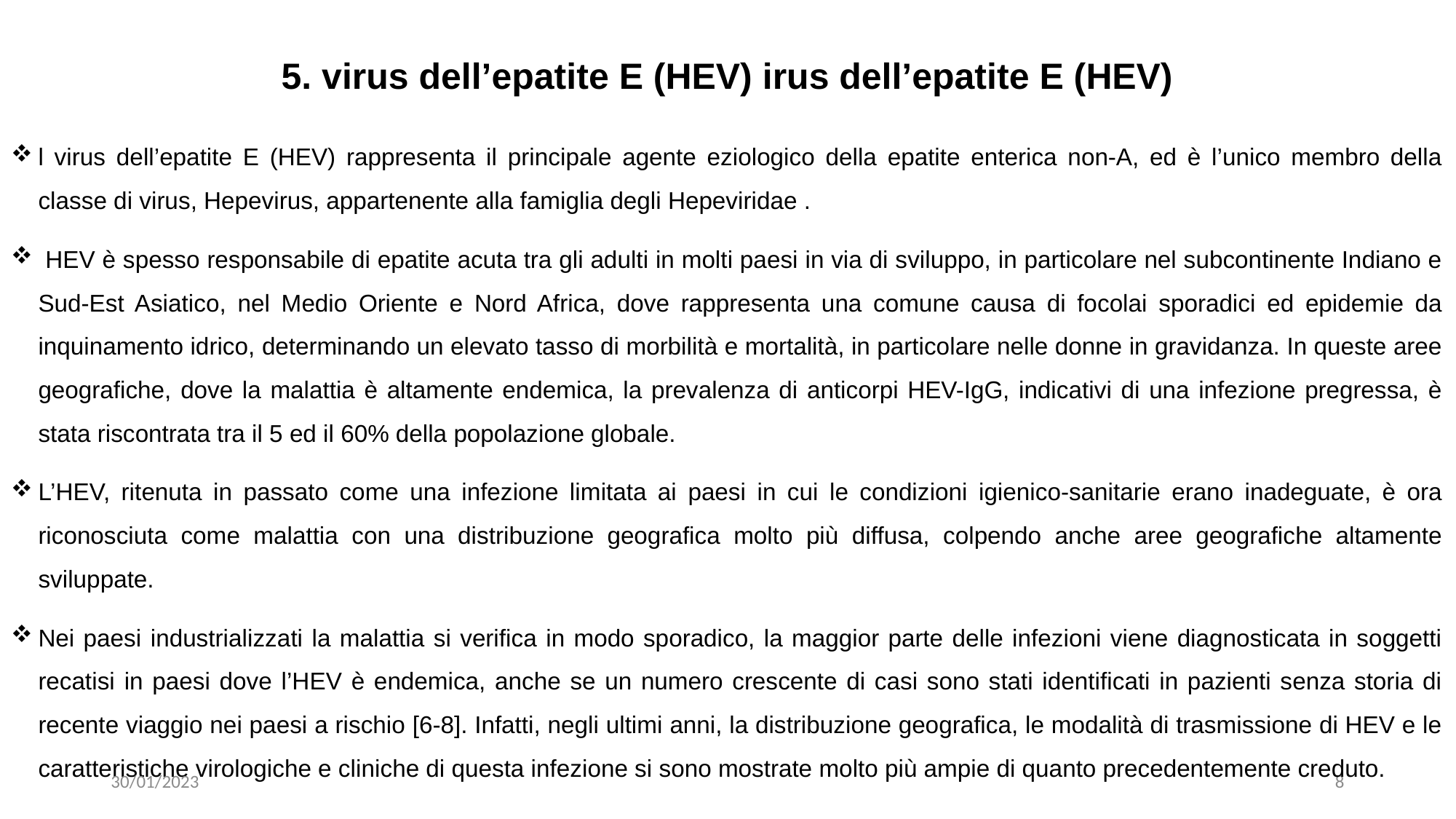

# 5. virus dell’epatite E (HEV) irus dell’epatite E (HEV)
l virus dell’epatite E (HEV) rappresenta il principale agente eziologico della epatite enterica non-A, ed è l’unico membro della classe di virus, Hepevirus, appartenente alla famiglia degli Hepeviridae .
 HEV è spesso responsabile di epatite acuta tra gli adulti in molti paesi in via di sviluppo, in particolare nel subcontinente Indiano e Sud-Est Asiatico, nel Medio Oriente e Nord Africa, dove rappresenta una comune causa di focolai sporadici ed epidemie da inquinamento idrico, determinando un elevato tasso di morbilità e mortalità, in particolare nelle donne in gravidanza. In queste aree geografiche, dove la malattia è altamente endemica, la prevalenza di anticorpi HEV-IgG, indicativi di una infezione pregressa, è stata riscontrata tra il 5 ed il 60% della popolazione globale.
L’HEV, ritenuta in passato come una infezione limitata ai paesi in cui le condizioni igienico-sanitarie erano inadeguate, è ora riconosciuta come malattia con una distribuzione geografica molto più diffusa, colpendo anche aree geografiche altamente sviluppate.
Nei paesi industrializzati la malattia si verifica in modo sporadico, la maggior parte delle infezioni viene diagnosticata in soggetti recatisi in paesi dove l’HEV è endemica, anche se un numero crescente di casi sono stati identificati in pazienti senza storia di recente viaggio nei paesi a rischio [6-8]. Infatti, negli ultimi anni, la distribuzione geografica, le modalità di trasmissione di HEV e le caratteristiche virologiche e cliniche di questa infezione si sono mostrate molto più ampie di quanto precedentemente creduto.
30/01/2023

8